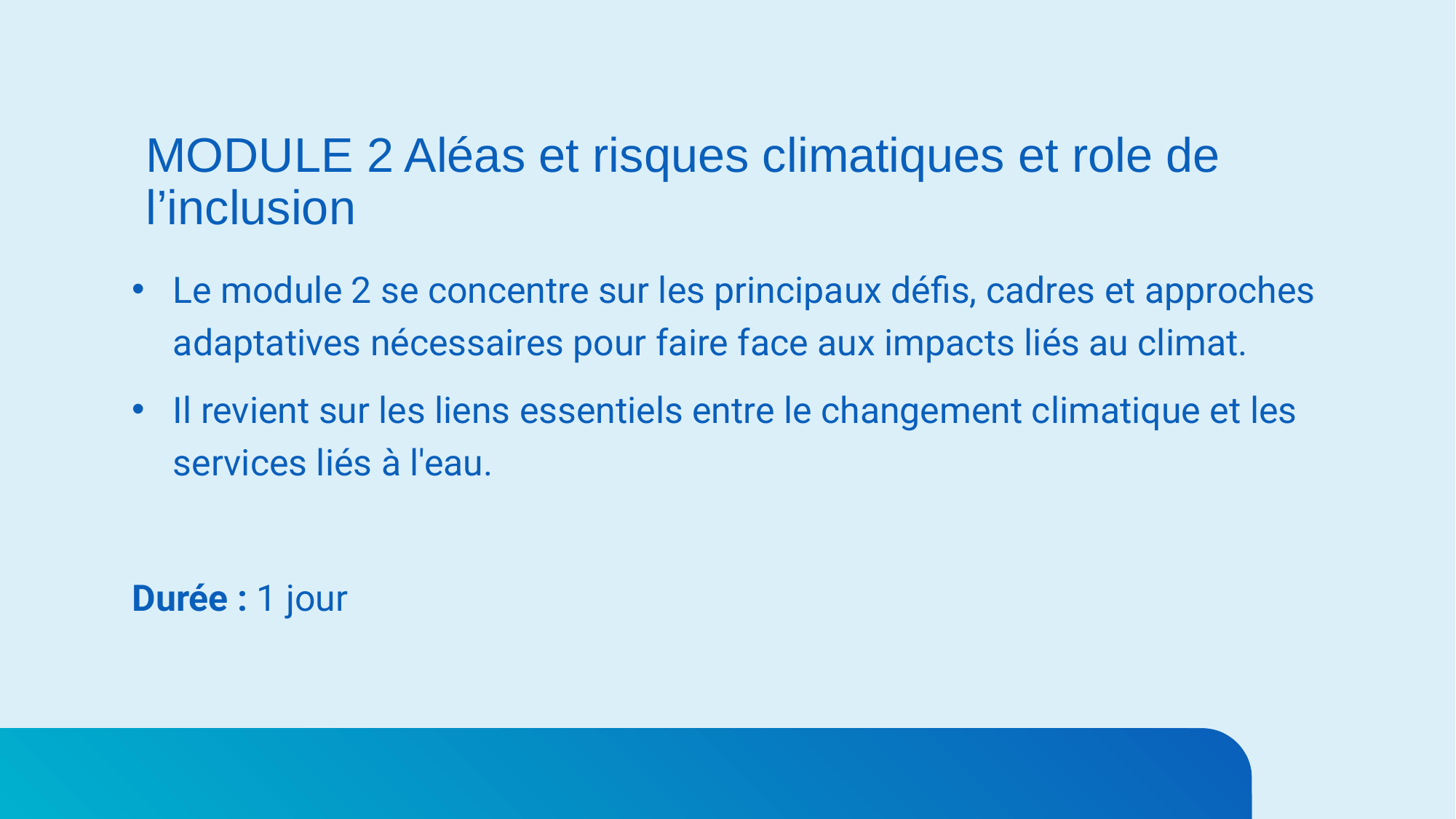

# MODULE 2 Aléas et risques climatiques et role de l’inclusion

Le module 2 se concentre sur les principaux défis, cadres et approches adaptatives nécessaires pour faire face aux impacts liés au climat.
Il revient sur les liens essentiels entre le changement climatique et les services liés à l'eau.

Durée : 1 jour